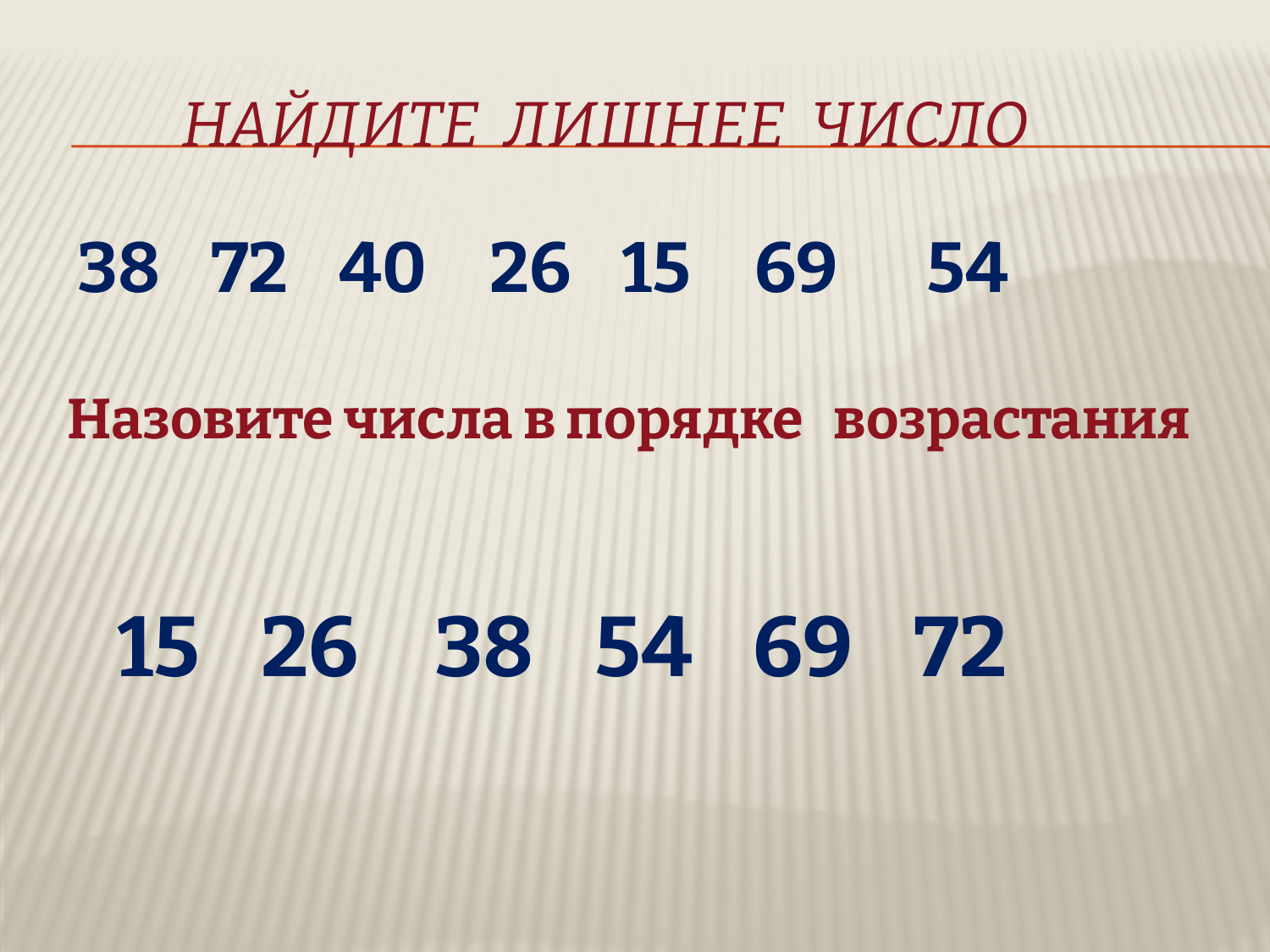

# Найдите  лишнее  число
  38    72    40     26    15     69       54
Назовите числа в порядке   возрастания
15    26     38    54    69    72